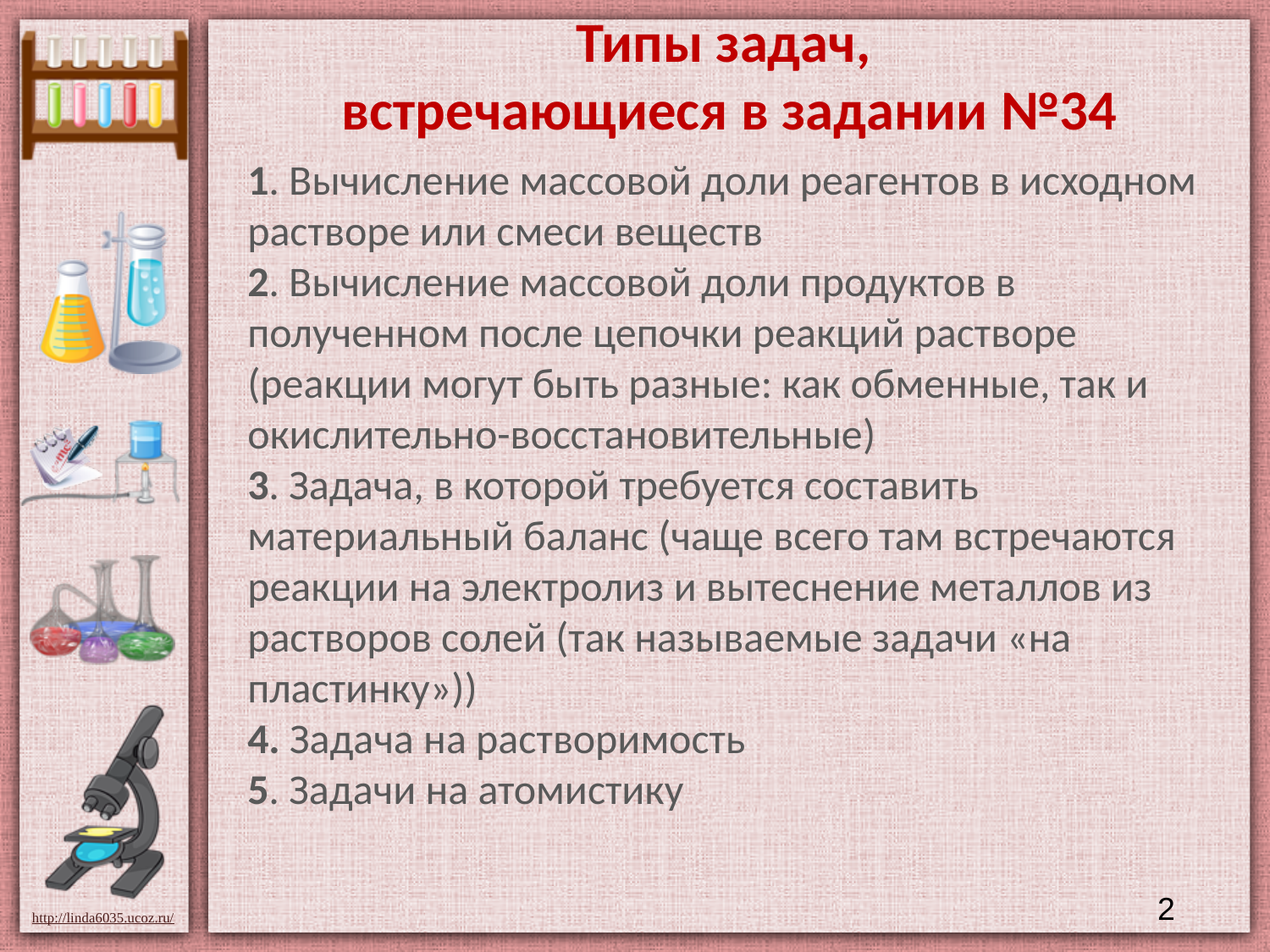

# Типы задач, встречающиеся в задании №34
1. Вычисление массовой доли реагентов в исходном растворе или смеси веществ
2. Вычисление массовой доли продуктов в полученном после цепочки реакций растворе (реакции могут быть разные: как обменные, так и окислительно-восстановительные)
3. Задача, в которой требуется составить материальный баланс (чаще всего там встречаются реакции на электролиз и вытеснение металлов из растворов солей (так называемые задачи «на пластинку»))
4. Задача на растворимость
5. Задачи на атомистику

2